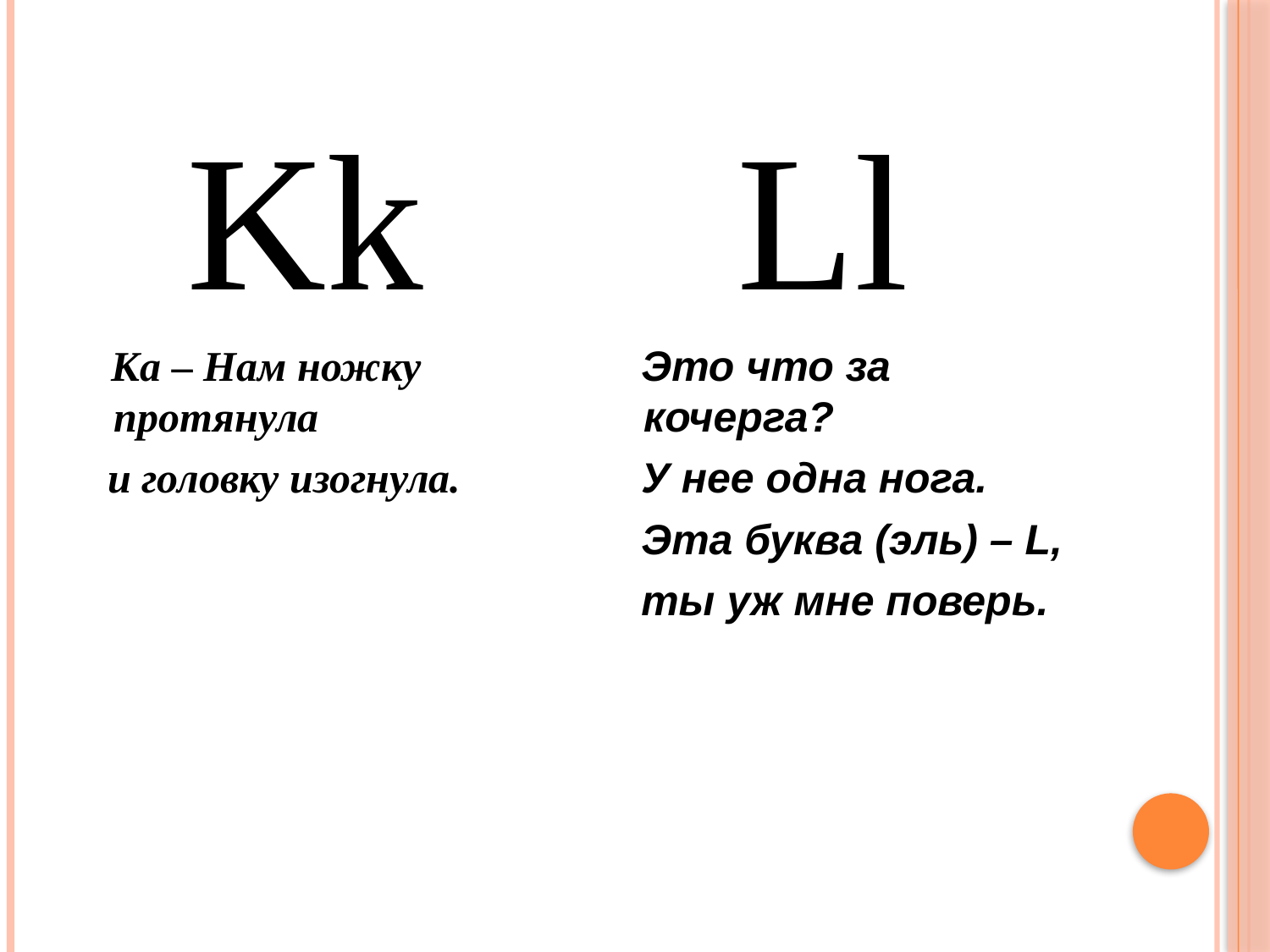

Kk
   Ка – Нам ножку протянула
   и головку изогнула.

Ll
   Это что за кочерга?
   У нее одна нога.
   Эта буква (эль) – L,
   ты уж мне поверь.